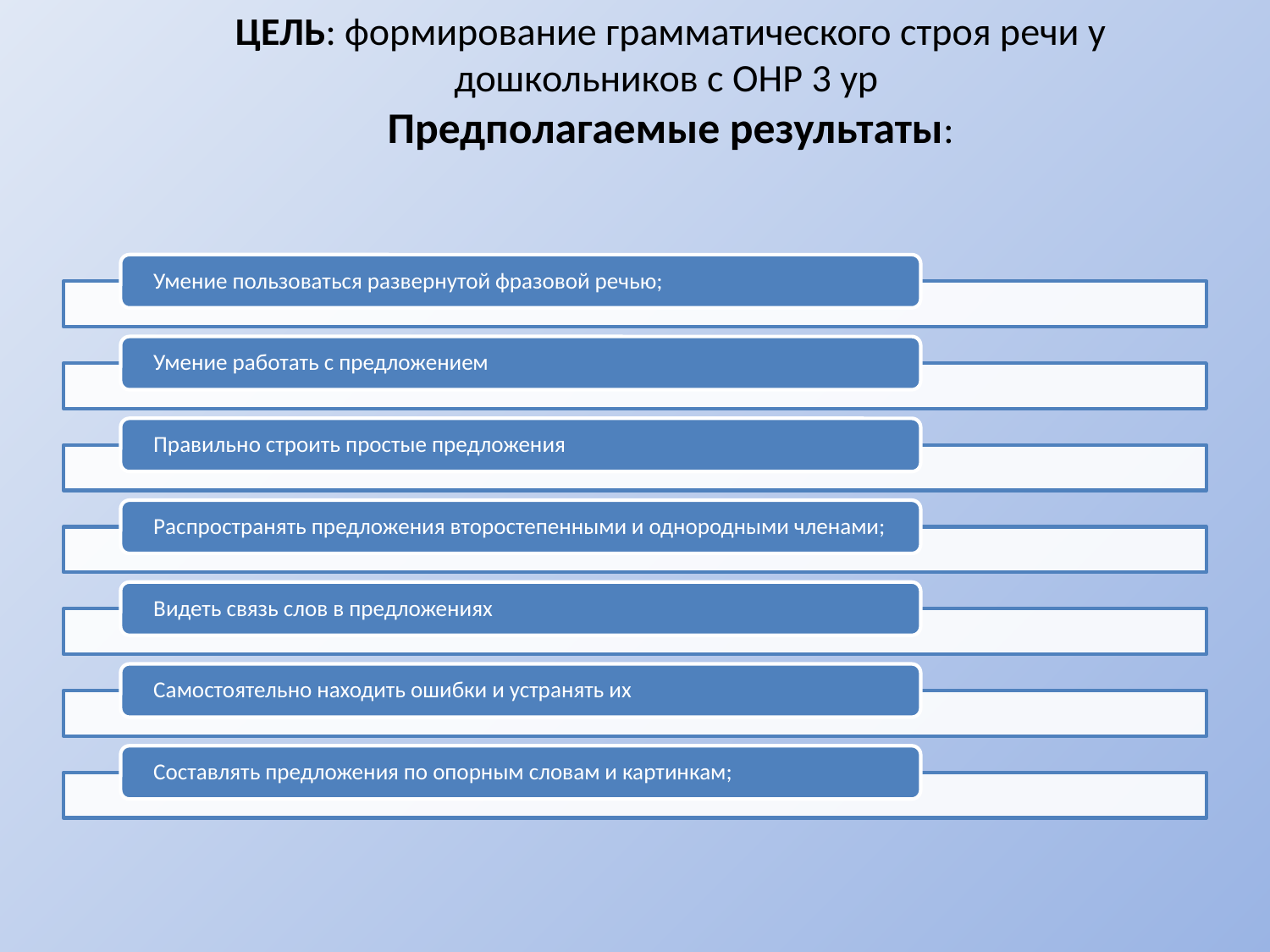

# ЦЕЛЬ: формирование грамматического строя речи у дошкольников с ОНР 3 ур Предполагаемые результаты:
Умение пользоваться развернутой фразовой речью;
Умение работать с предложением
Правильно строить простые предложения
Распространять предложения второстепенными и однородными членами;
Видеть связь слов в предложениях
Самостоятельно находить ошибки и устранять их
Составлять предложения по опорным словам и картинкам;